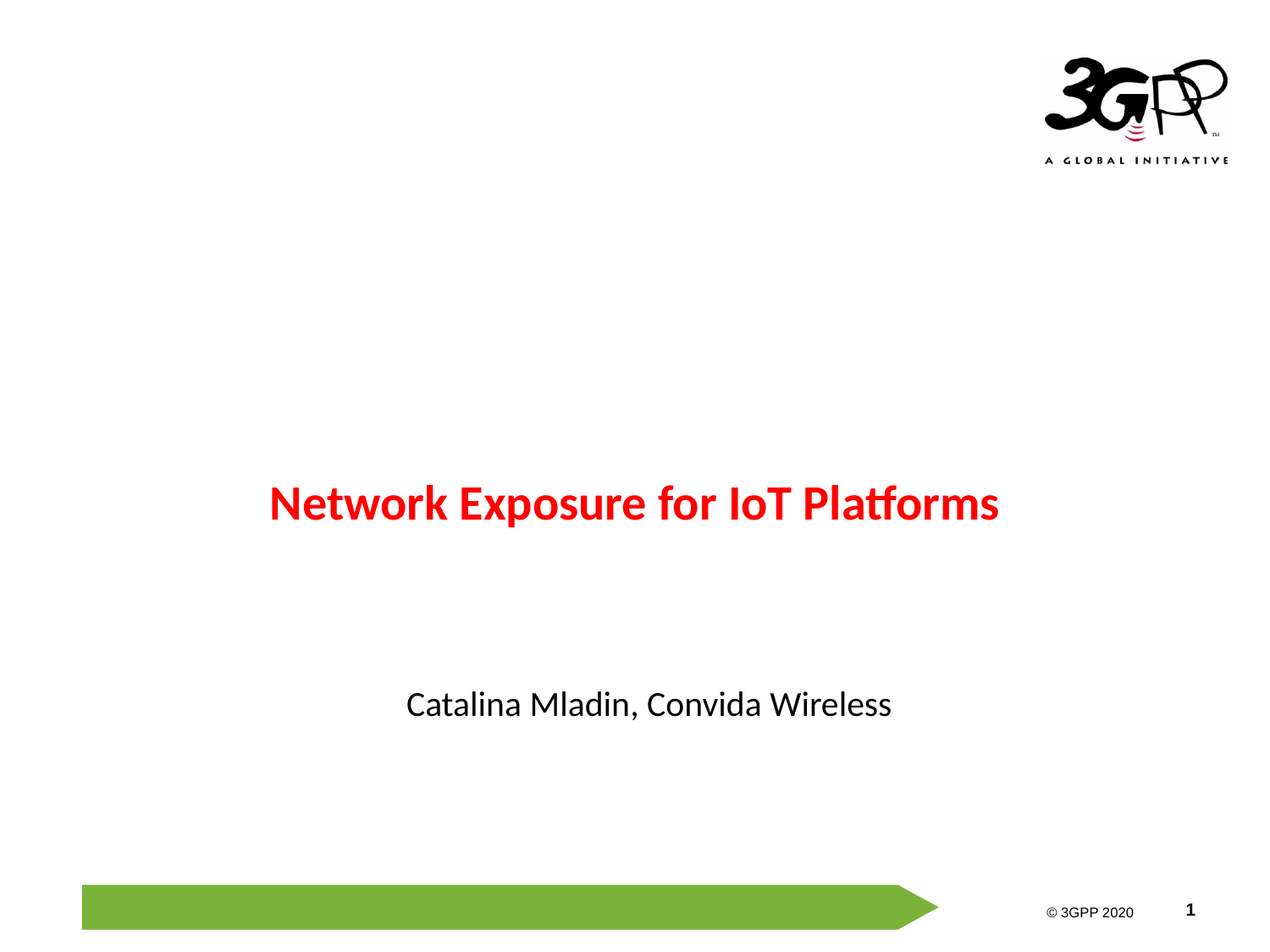

# Network Exposure for IoT Platforms
Catalina Mladin, Convida Wireless